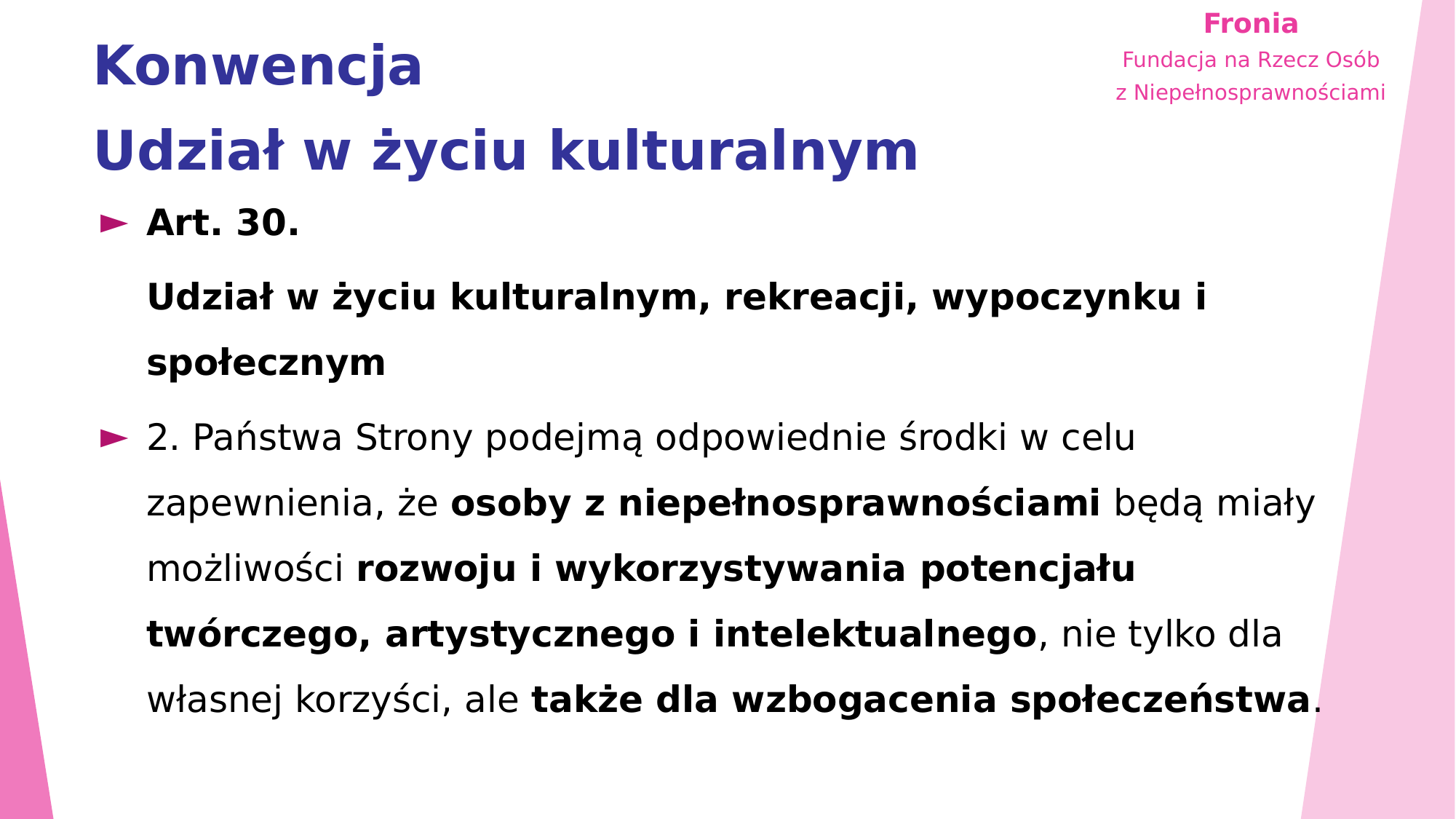

# Konwencja Udział w życiu kulturalnym
Art. 30.
Udział w życiu kulturalnym, rekreacji, wypoczynku i społecznym
2. Państwa Strony podejmą odpowiednie środki w celu zapewnienia, że osoby z niepełnosprawnościami będą miały możliwości rozwoju i wykorzystywania potencjału twórczego, artystycznego i intelektualnego, nie tylko dla własnej korzyści, ale także dla wzbogacenia społeczeństwa.